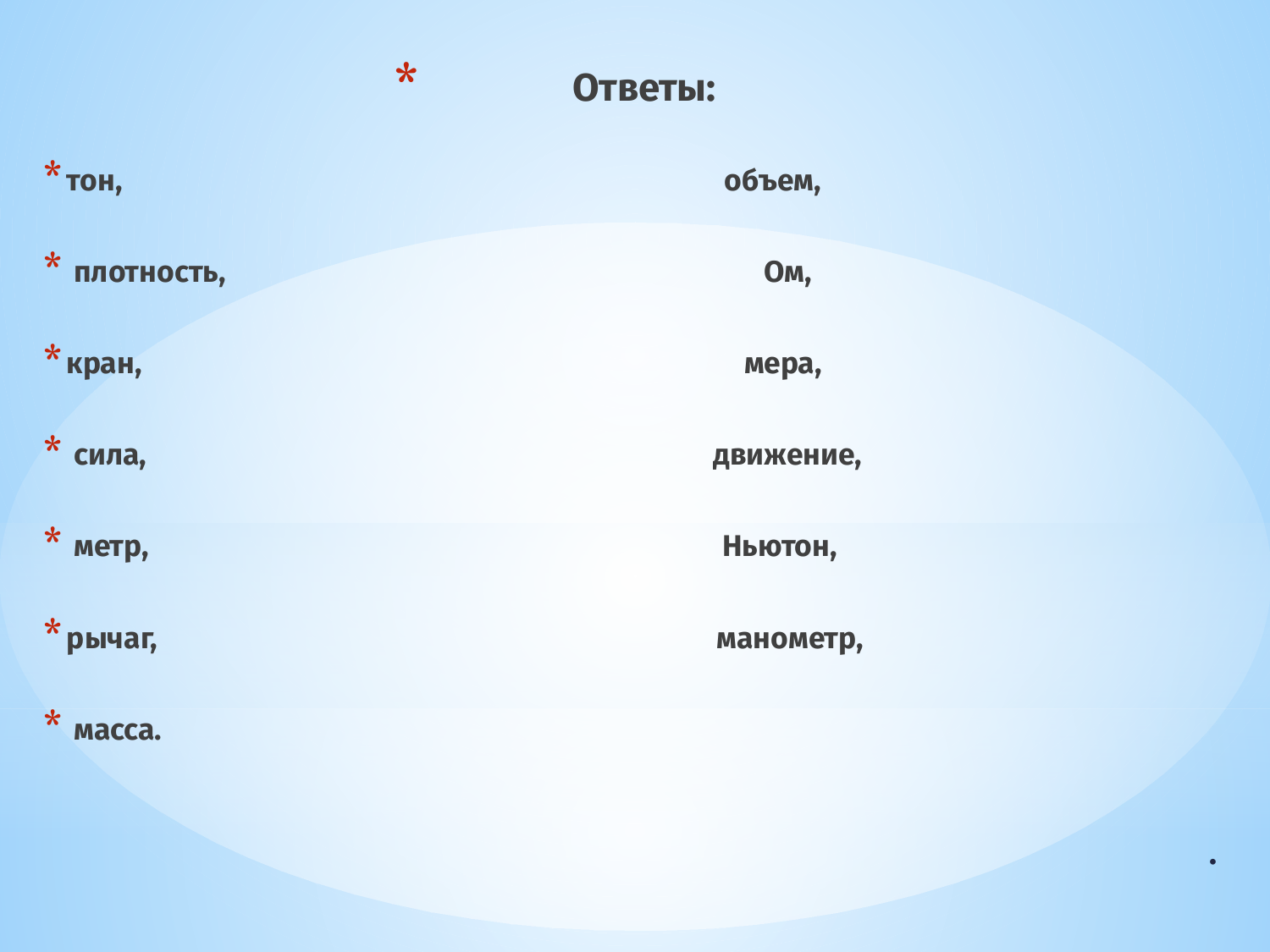

Ответы:

тон,                                                                                    объем,

 плотность,                                                                           Ом,

кран,                                                                                    мера,

 сила,                                                                               движение,

 метр,                                                                                Ньютон,

рычаг,                                                                              манометр,

 масса.

# .